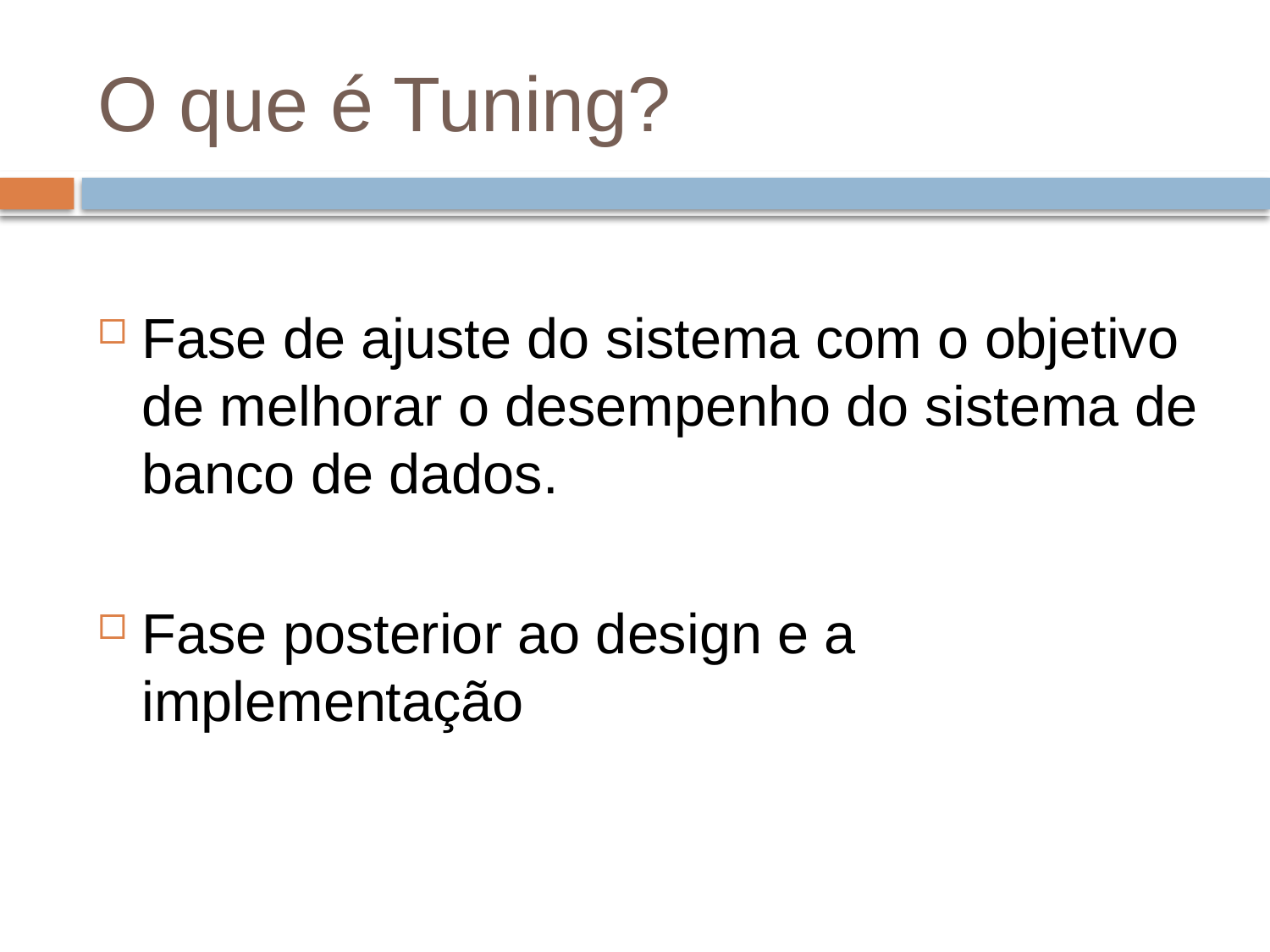

# O que é Tuning?

Fase de ajuste do sistema com o objetivo de melhorar o desempenho do sistema de banco de dados.

Fase posterior ao design e a implementação